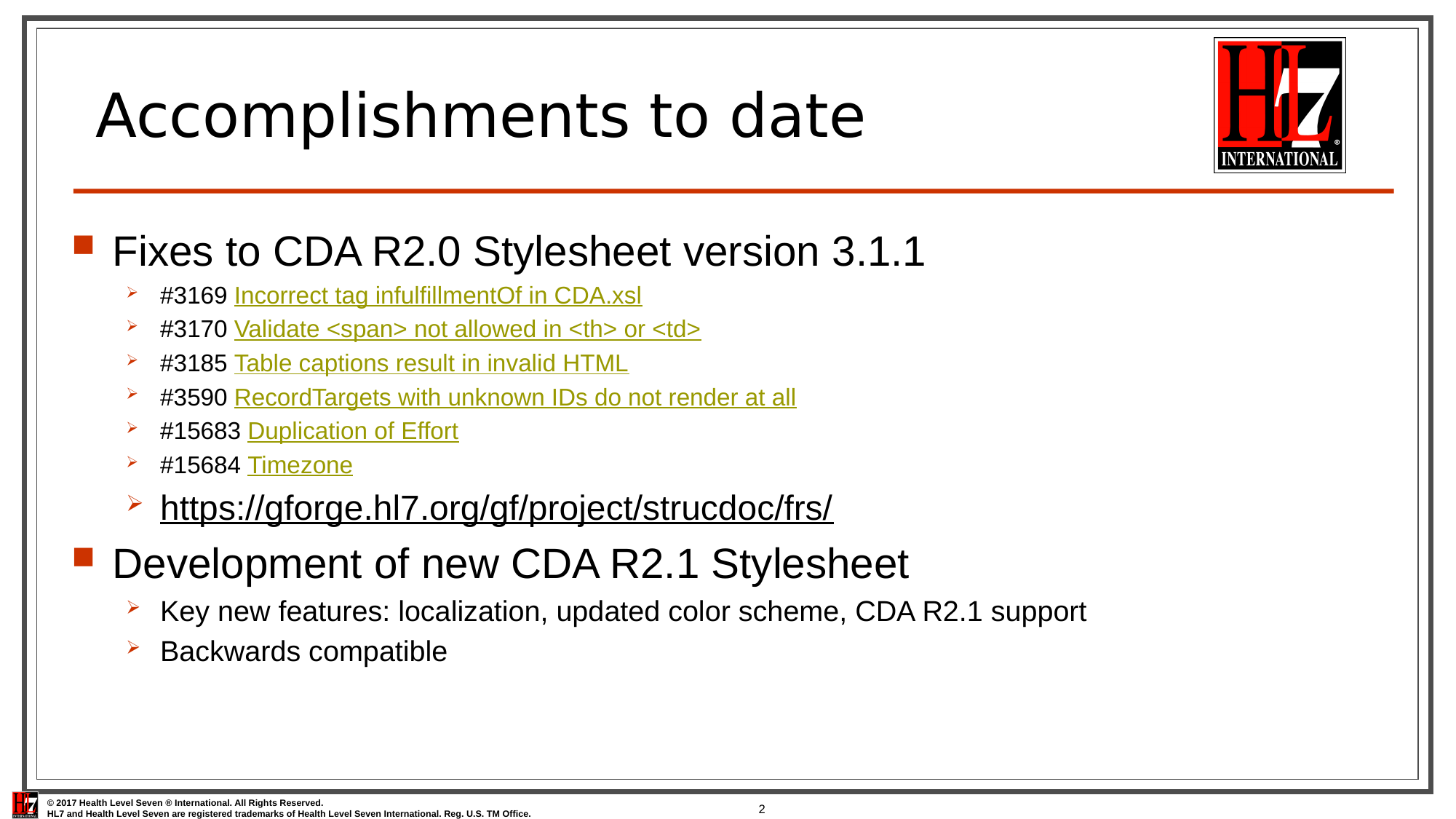

# Accomplishments to date
Fixes to CDA R2.0 Stylesheet version 3.1.1
#3169 Incorrect tag infulfillmentOf in CDA.xsl
#3170 Validate <span> not allowed in <th> or <td>
#3185 Table captions result in invalid HTML
#3590 RecordTargets with unknown IDs do not render at all
#15683 Duplication of Effort
#15684 Timezone
https://gforge.hl7.org/gf/project/strucdoc/frs/
Development of new CDA R2.1 Stylesheet
Key new features: localization, updated color scheme, CDA R2.1 support
Backwards compatible

2